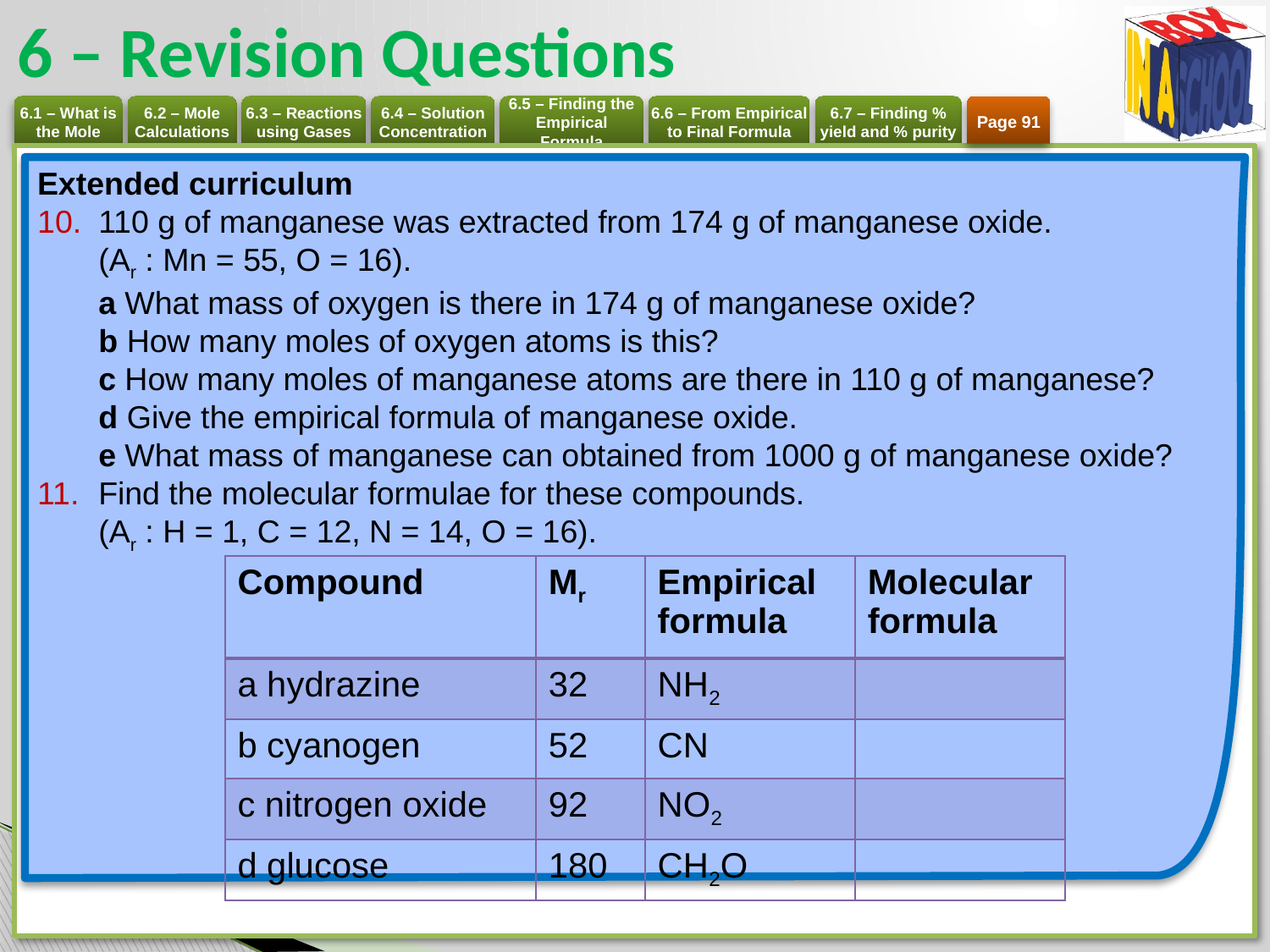

# 6 – Revision Questions
Page 91
Extended curriculum
110 g of manganese was extracted from 174 g of manganese oxide.
(Ar : Mn = 55, O = 16).
a What mass of oxygen is there in 174 g of manganese oxide?
b How many moles of oxygen atoms is this?
c How many moles of manganese atoms are there in 110 g of manganese?
d Give the empirical formula of manganese oxide.
e What mass of manganese can obtained from 1000 g of manganese oxide?
Find the molecular formulae for these compounds.
(Ar : H = 1, C = 12, N = 14, O = 16).

| Compound | Mr | Empirical formula | Molecular formula |
| --- | --- | --- | --- |
| a hydrazine | 32 | NH2 |  |
| b cyanogen | 52 | CN |  |
| c nitrogen oxide | 92 | NO2 |  |
| d glucose | 180 | CH2O |  |